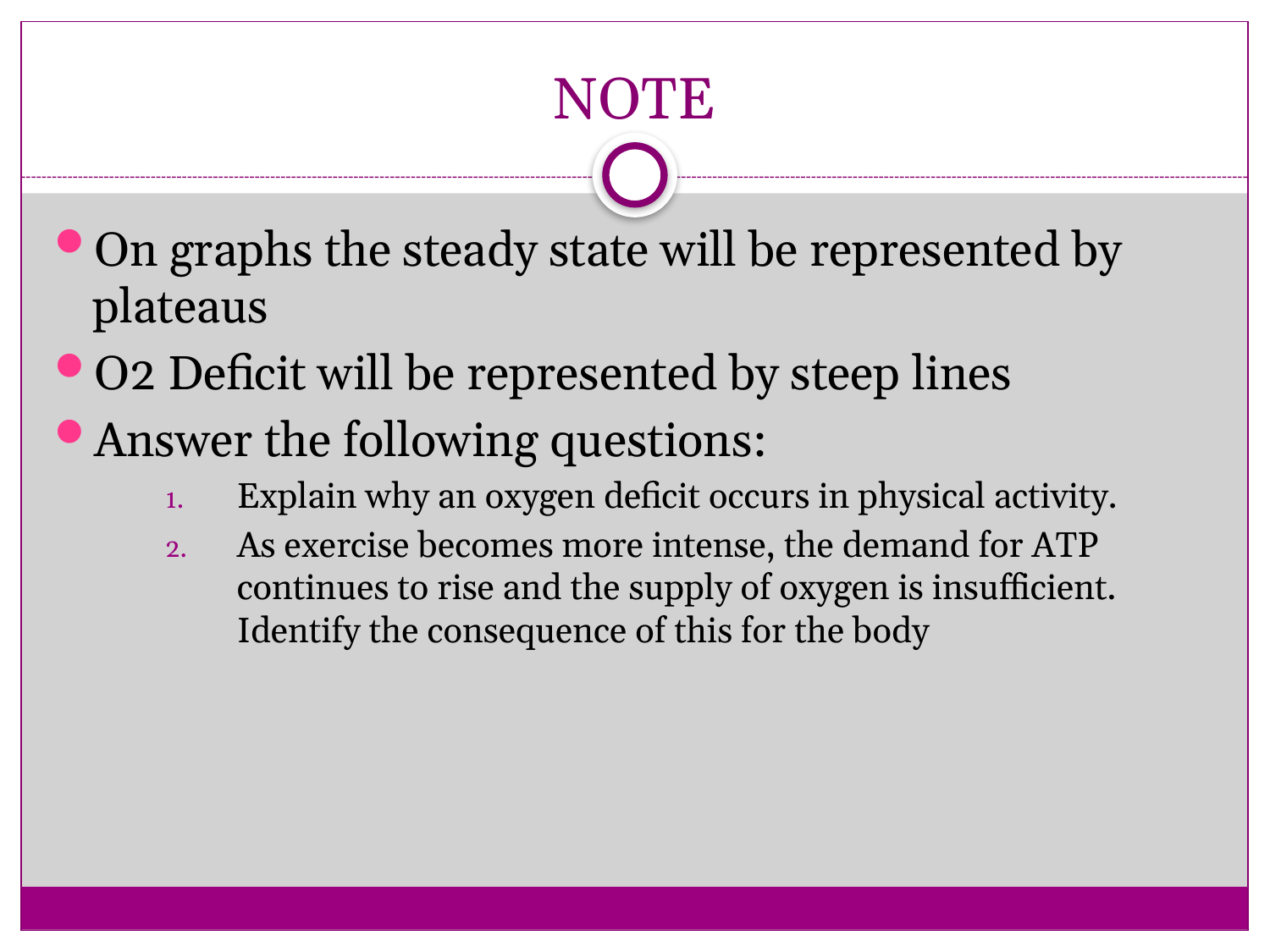

# NOTE
On graphs the steady state will be represented by plateaus
O2 Deficit will be represented by steep lines
Answer the following questions:
Explain why an oxygen deficit occurs in physical activity.
As exercise becomes more intense, the demand for ATP continues to rise and the supply of oxygen is insufficient. Identify the consequence of this for the body